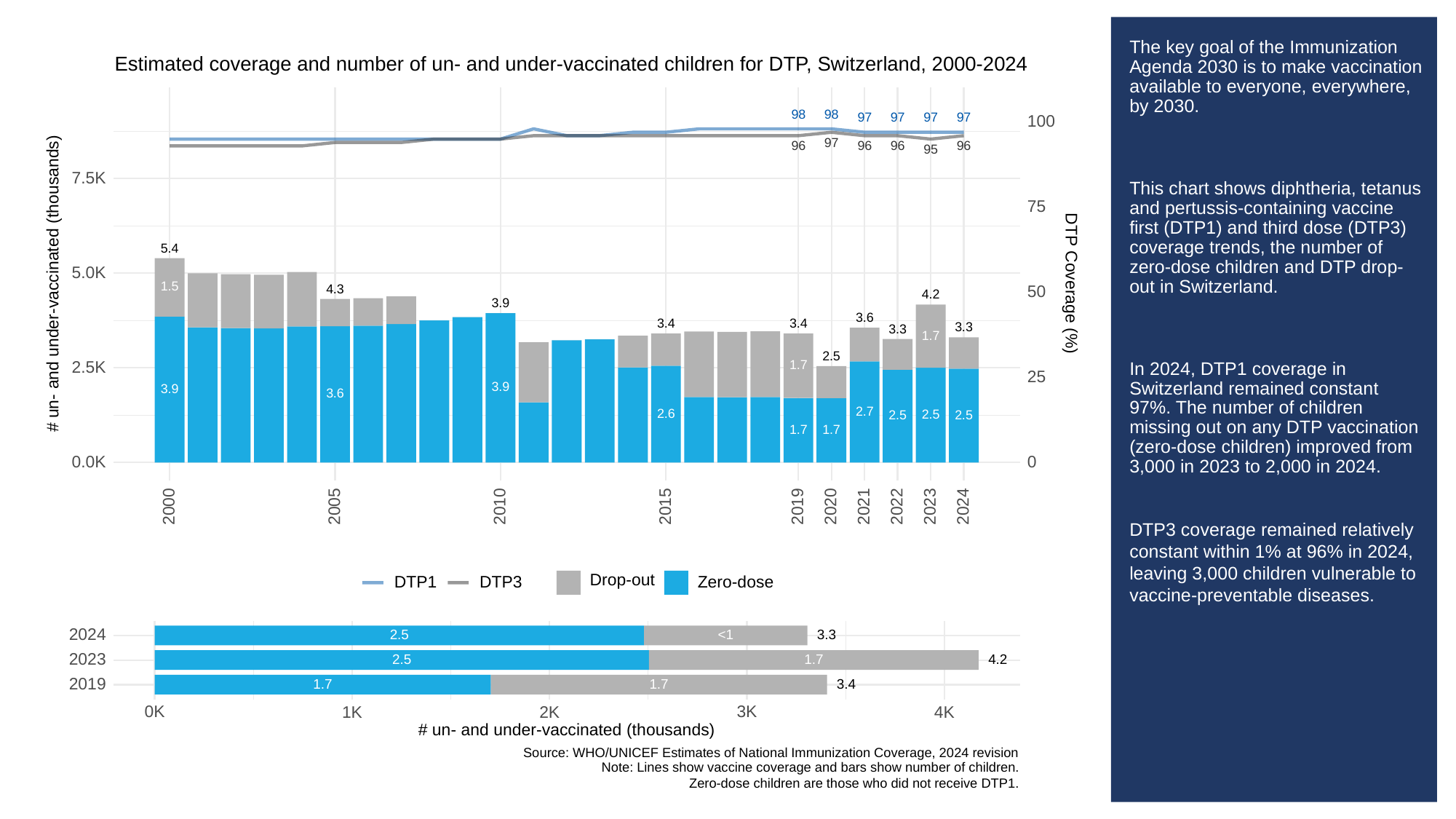

# The key goal of the Immunization Agenda 2030 is to make vaccination available to everyone, everywhere, by 2030.

This chart shows diphtheria, tetanus and pertussis-containing vaccine first (DTP1) and third dose (DTP3) coverage trends, the number of zero-dose children and DTP drop-out in Switzerland.

In 2024, DTP1 coverage in Switzerland remained constant 97%. The number of children missing out on any DTP vaccination (zero-dose children) improved from 3,000 in 2023 to 2,000 in 2024.

DTP3 coverage remained relatively constant within 1% at 96% in 2024, leaving 3,000 children vulnerable to vaccine-preventable diseases.

Estimated coverage and number of un- and under-vaccinated children for DTP, Switzerland, 2000-2024

98
98
97
97
97
97
100

97
96
96
96
96
95
7.5K

75

5.4

5.0K

# un- and under-vaccinated (thousands)
DTP Coverage (%)
1.5
4.3
50
4.2

3.9

3.6

3.4
3.4

3.3

3.3

1.7

2.5
1.7

2.5K

25
3.9
3.9
3.6

2.7
2.6
2.5
2.5
2.5

1.7
1.7
0.0K
0

2023
2000
2005
2010
2015
2019
2020
2021
2022
2024

Drop-out
DTP3
Zero-dose
DTP1

2024
3.3
2.5
<1

2023
2.5
1.7
4.2

2019
3.4
1.7
1.7

3K
0K
1K
2K
4K
# un- and under-vaccinated (thousands)
Source: WHO/UNICEF Estimates of National Immunization Coverage, 2024 revision
Note: Lines show vaccine coverage and bars show number of children.
Zero-dose children are those who did not receive DTP1.